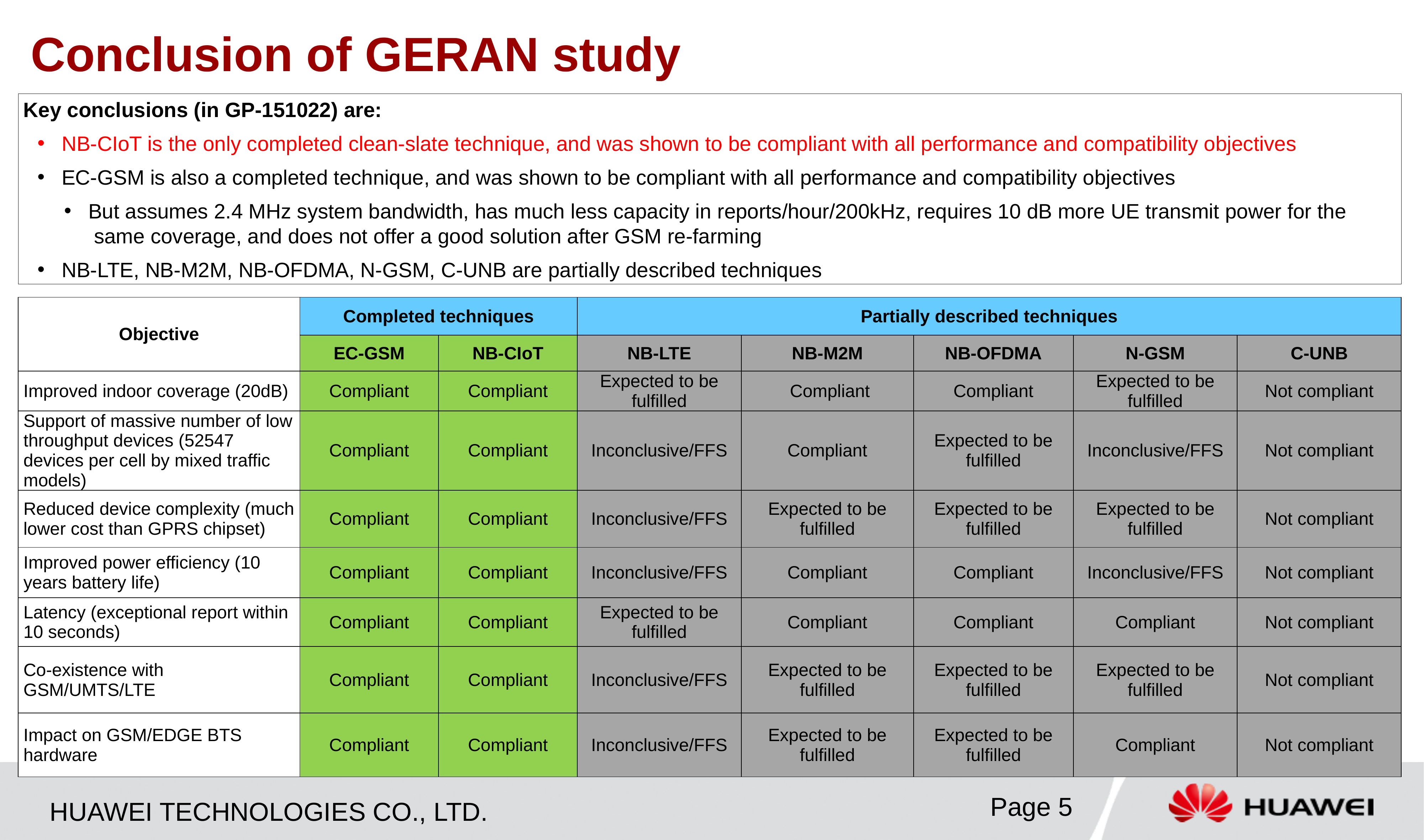

# Conclusion of GERAN study
Key conclusions (in GP-151022) are:
  NB-CIoT is the only completed clean-slate technique, and was shown to be compliant with all performance and compatibility objectives
  EC-GSM is also a completed technique, and was shown to be compliant with all performance and compatibility objectives
  But assumes 2.4 MHz system bandwidth, has much less capacity in reports/hour/200kHz, requires 10 dB more UE transmit power for the
   same coverage, and does not offer a good solution after GSM re-farming
  NB-LTE, NB-M2M, NB-OFDMA, N-GSM, C-UNB are partially described techniques
| Objective | Completed techniques |  | Partially described techniques |  |  |  |  |
| --- | --- | --- | --- | --- | --- | --- | --- |
|  | EC-GSM | NB-CIoT | NB-LTE | NB-M2M | NB-OFDMA | N-GSM | C-UNB |
| Improved indoor coverage (20dB) | Compliant | Compliant | Expected to be fulfilled | Compliant | Compliant | Expected to be fulfilled | Not compliant |
| Support of massive number of low throughput devices (52547 devices per cell by mixed traffic models) | Compliant | Compliant | Inconclusive/FFS | Compliant | Expected to be fulfilled | Inconclusive/FFS | Not compliant |
| Reduced device complexity (much lower cost than GPRS chipset) | Compliant | Compliant | Inconclusive/FFS | Expected to be fulfilled | Expected to be fulfilled | Expected to be fulfilled | Not compliant |
| Improved power efficiency (10 years battery life) | Compliant | Compliant | Inconclusive/FFS | Compliant | Compliant | Inconclusive/FFS | Not compliant |
| Latency (exceptional report within 10 seconds) | Compliant | Compliant | Expected to be fulfilled | Compliant | Compliant | Compliant | Not compliant |
| Co-existence with GSM/UMTS/LTE | Compliant | Compliant | Inconclusive/FFS | Expected to be fulfilled | Expected to be fulfilled | Expected to be fulfilled | Not compliant |
| Impact on GSM/EDGE BTS hardware | Compliant | Compliant | Inconclusive/FFS | Expected to be fulfilled | Expected to be fulfilled | Compliant | Not compliant |
Page 5